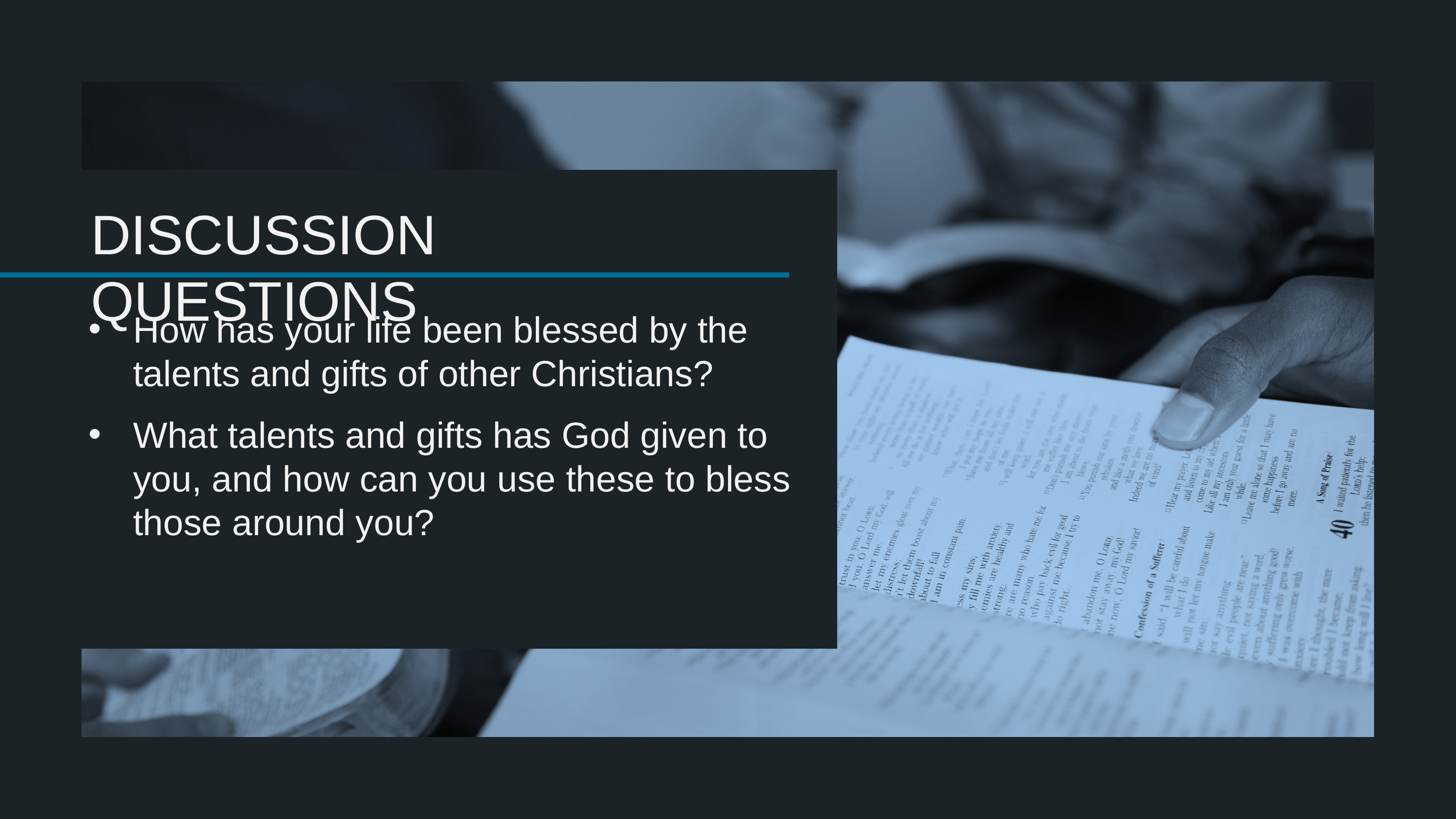

How has your life been blessed by the talents and gifts of other Christians?
What talents and gifts has God given to you, and how can you use these to bless those around you?